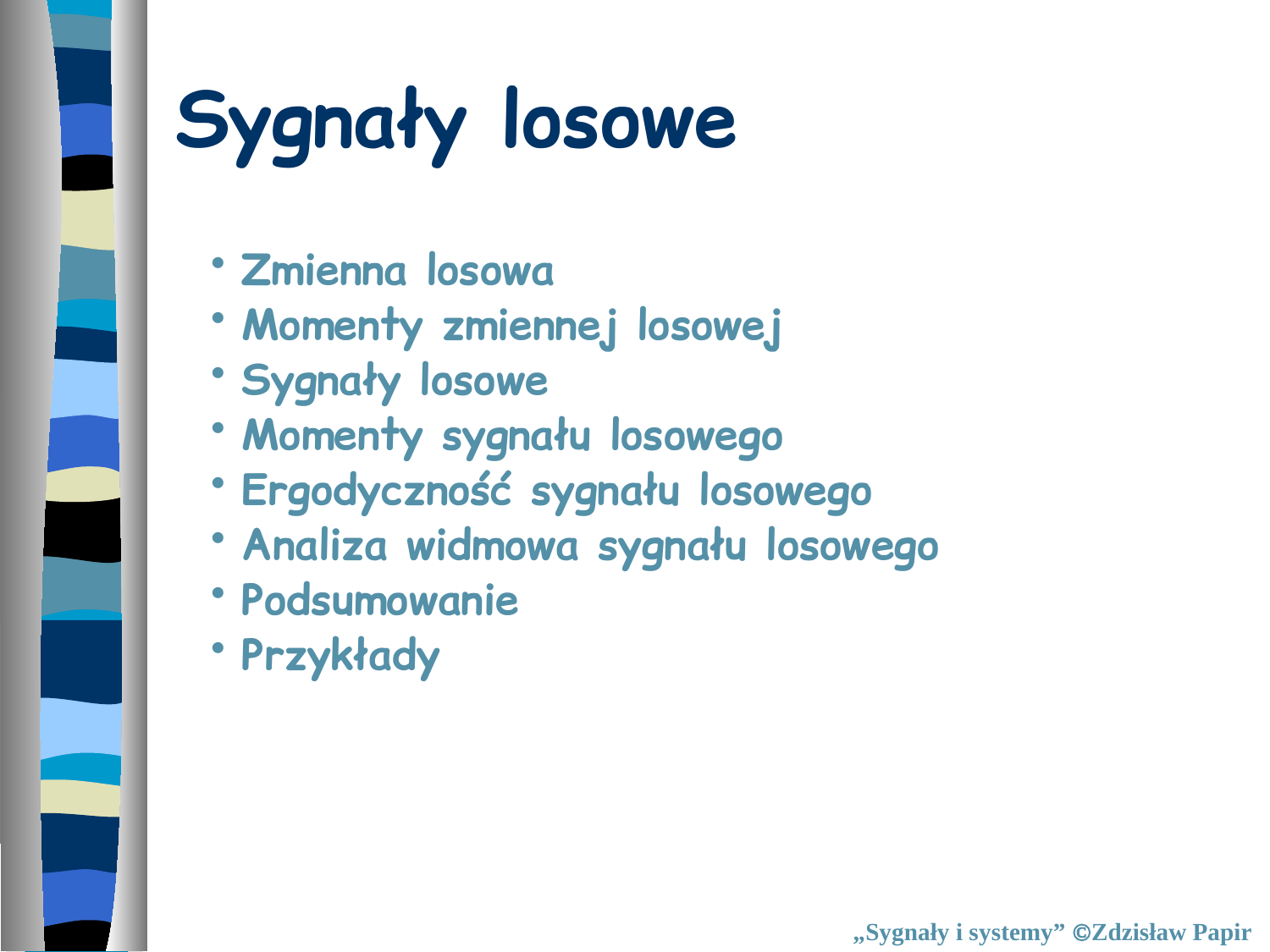

Sygnały losowe
Zmienna losowa
Momenty zmiennej losowej
Sygnały losowe
Momenty sygnału losowego
Ergodyczność sygnału losowego
Analiza widmowa sygnału losowego
Podsumowanie
Przykłady

„Sygnały i systemy” ©Zdzisław Papir